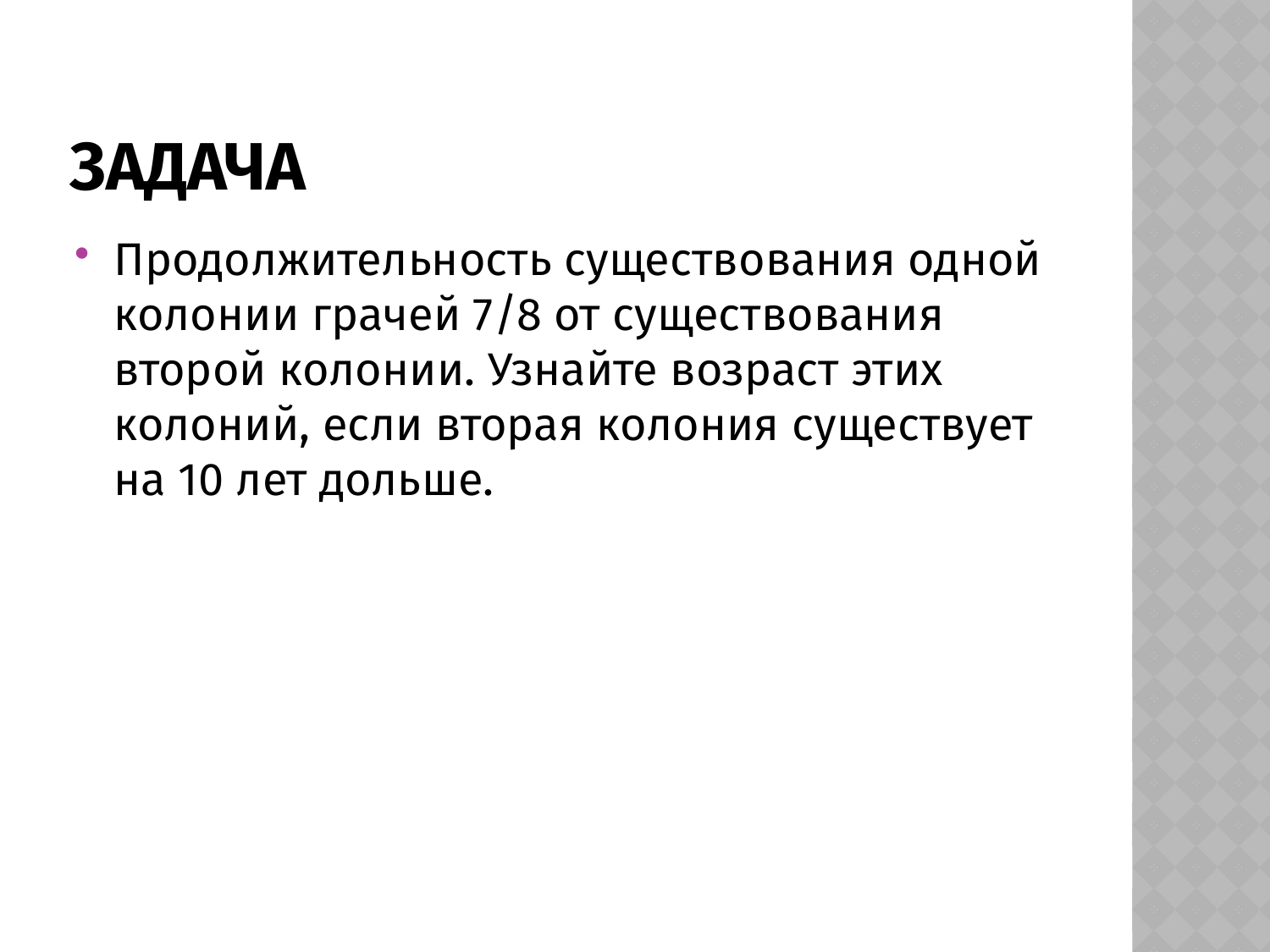

# Задача
Продолжительность существования одной колонии грачей 7/8 от существования второй колонии. Узнайте возраст этих колоний, если вторая колония существует на 10 лет дольше.